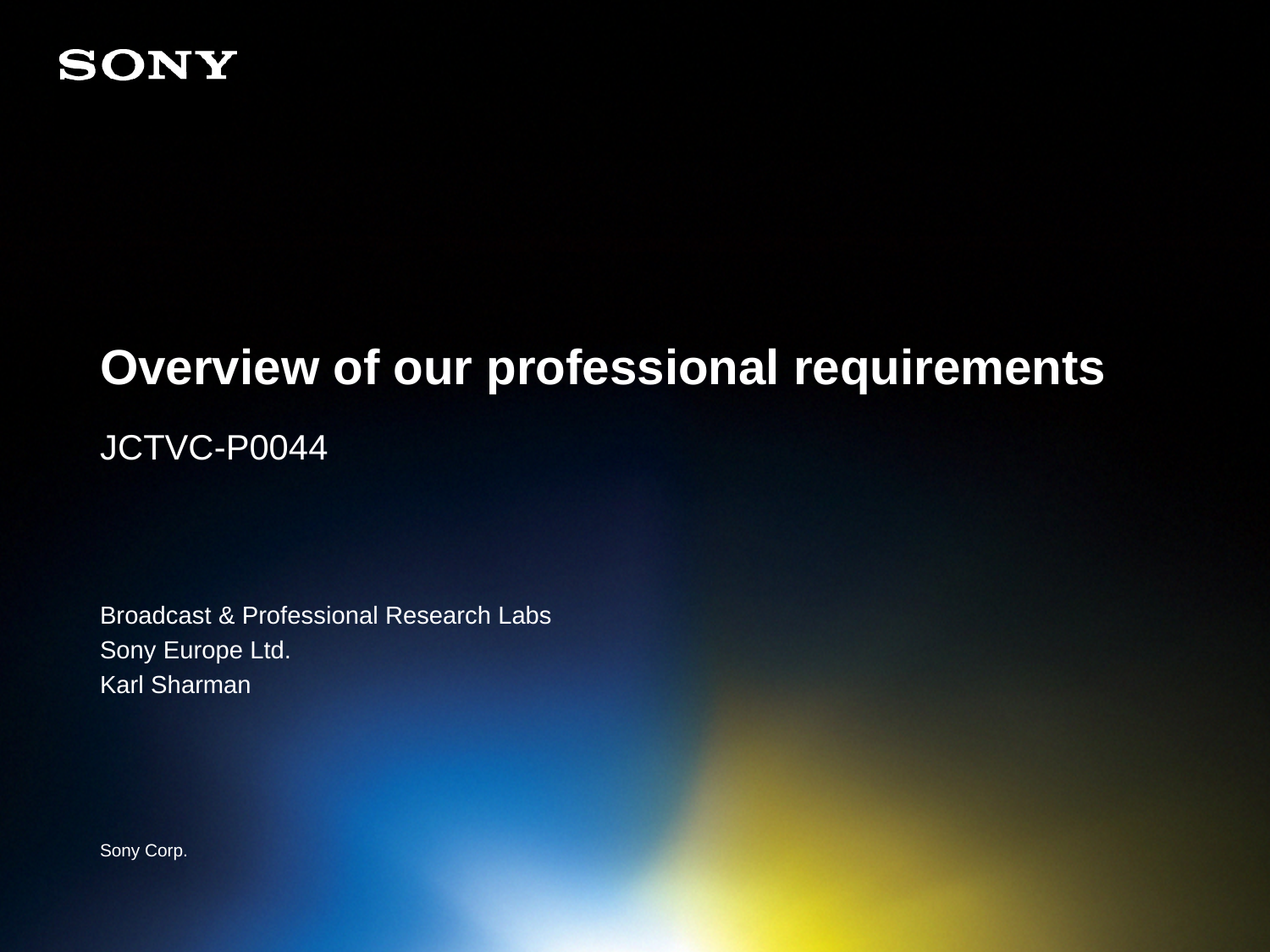

# Overview of our professional requirements
JCTVC-P0044
Broadcast & Professional Research Labs
Sony Europe Ltd.
Karl Sharman
Sony Corp.